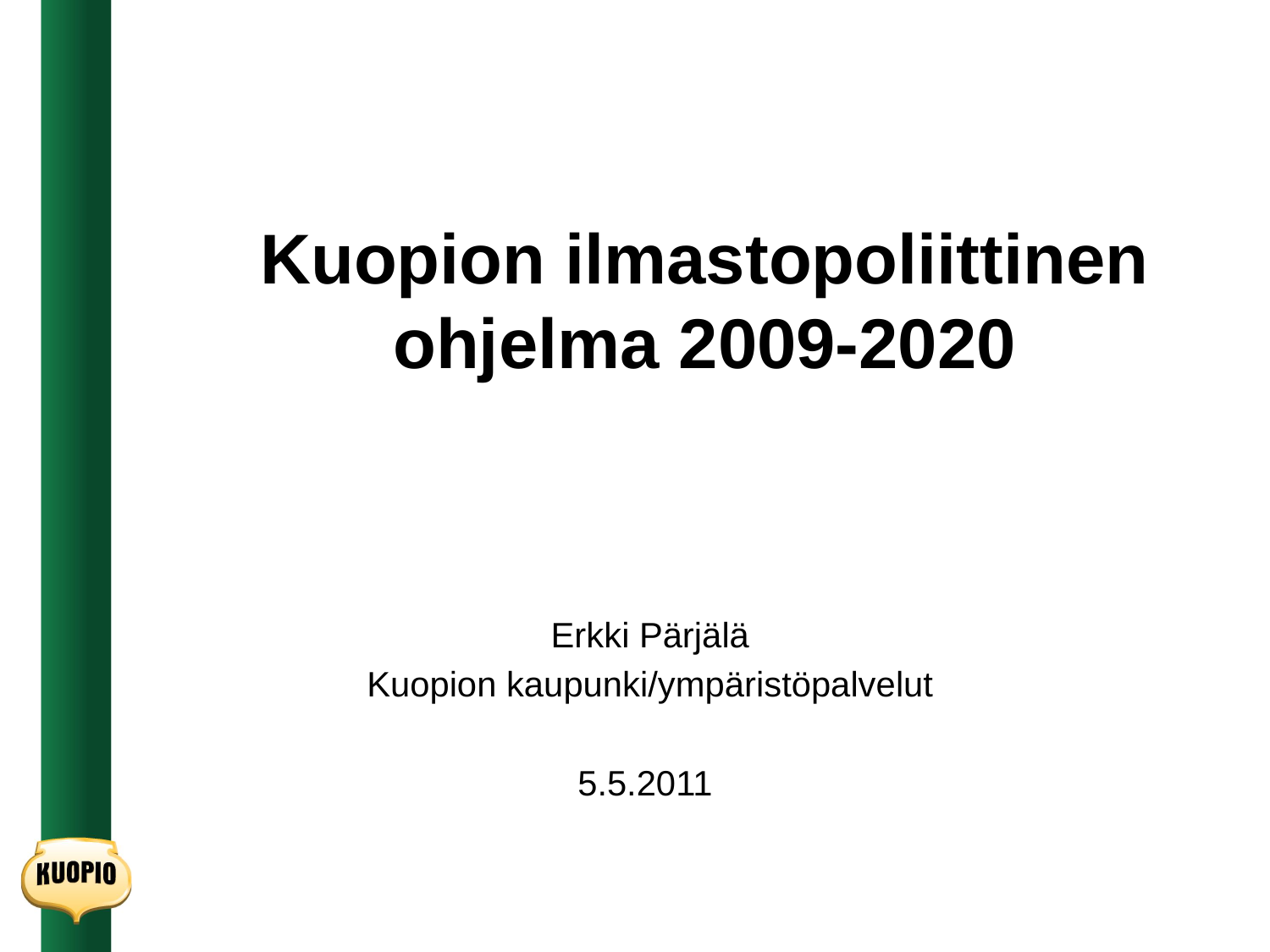

# Kuopion ilmastopoliittinen ohjelma 2009-2020
Erkki Pärjälä
Kuopion kaupunki/ympäristöpalvelut

5.5.2011